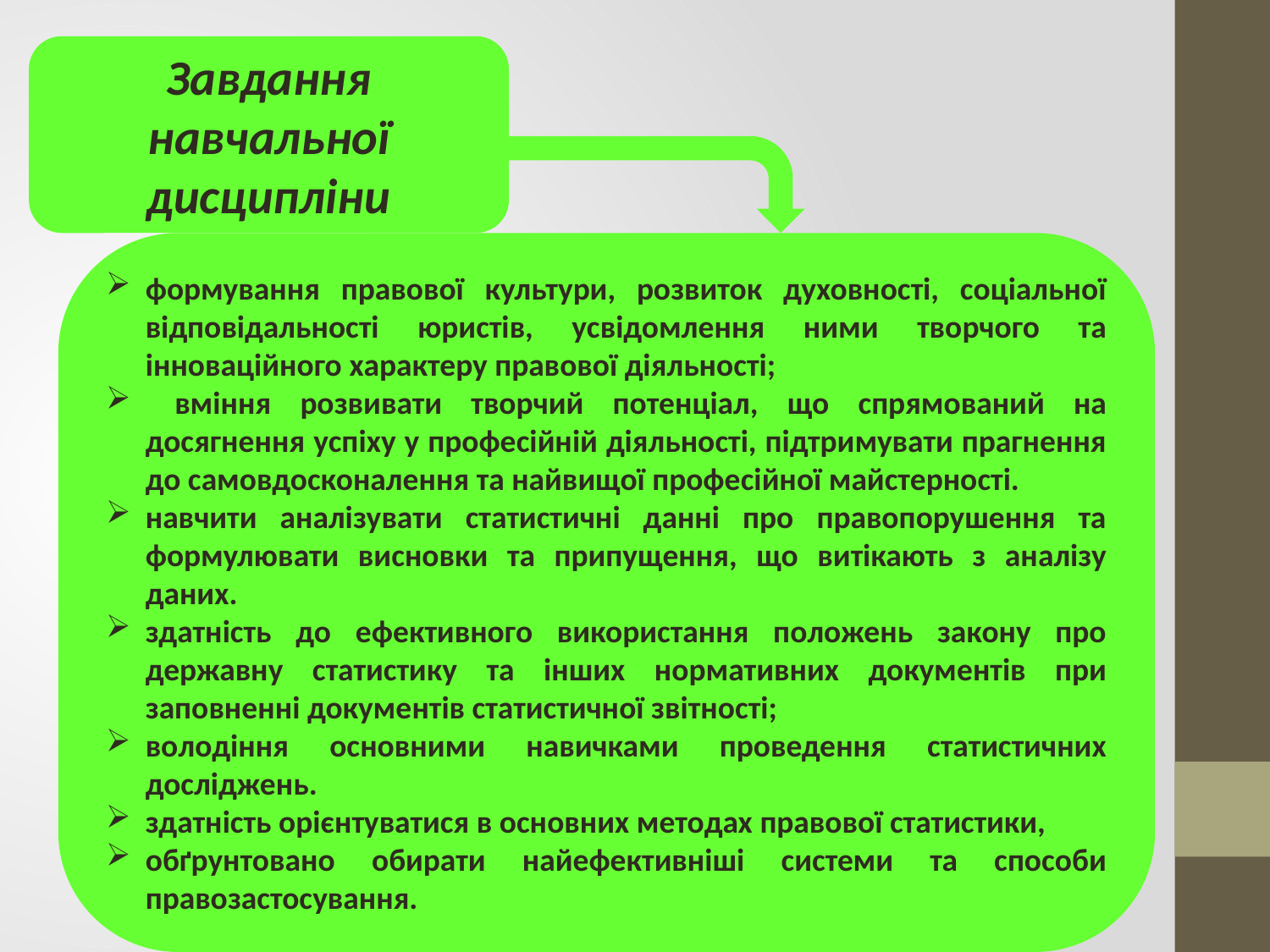

Завдання навчальної дисципліни
формування правової культури, розвиток духовності, соціальної відповідальності юристів, усвідомлення ними творчого та інноваційного характеру правової діяльності;
 вміння розвивати творчий потенціал, що спрямований на досягнення успіху у професійній діяльності, підтримувати прагнення до самовдосконалення та найвищої професійної майстерності.
навчити аналізувати статистичні данні про правопорушення та формулювати висновки та припущення, що витікають з аналізу даних.
здатність до ефективного використання положень закону про державну статистику та інших нормативних документів при заповненні документів статистичної звітності;
володіння основними навичками проведення статистичних досліджень.
здатність орієнтуватися в основних методах правової статистики,
обґрунтовано обирати найефективніші системи та способи правозастосування.